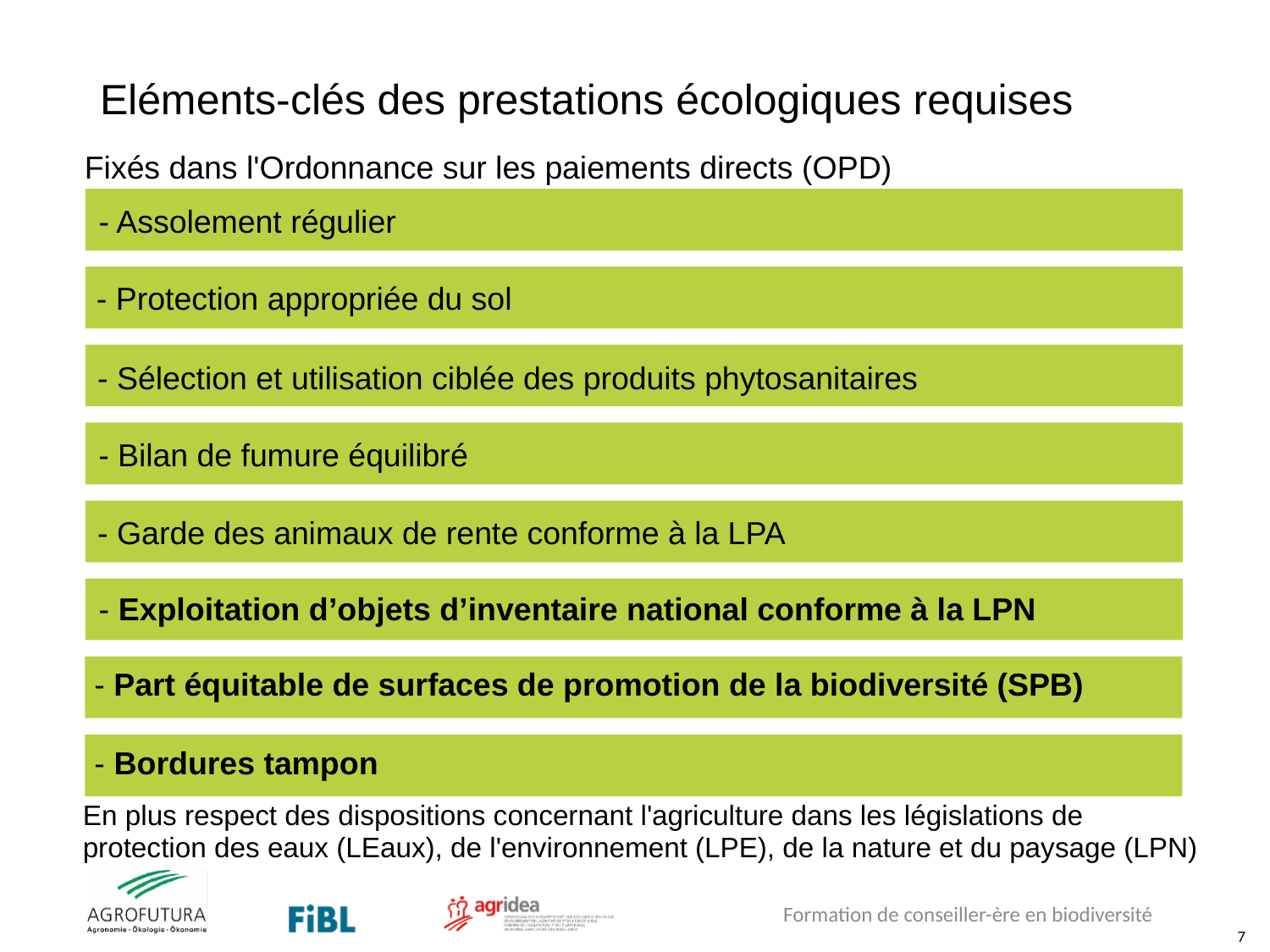

# Eléments-clés des prestations écologiques requises
Fixés dans l'Ordonnance sur les paiements directs (OPD)

- Assolement régulier

- Protection appropriée du sol

- Sélection et utilisation ciblée des produits phytosanitaires

- Bilan de fumure équilibré

- Garde des animaux de rente conforme à la LPA

- Exploitation d’objets d’inventaire national conforme à la LPN

- Part équitable de surfaces de promotion de la biodiversité (SPB)

- Bordures tampon
En plus respect des dispositions concernant l'agriculture dans les législations de protection des eaux (LEaux), de l'environnement (LPE), de la nature et du paysage (LPN)
Formation de conseiller-ère en biodiversité